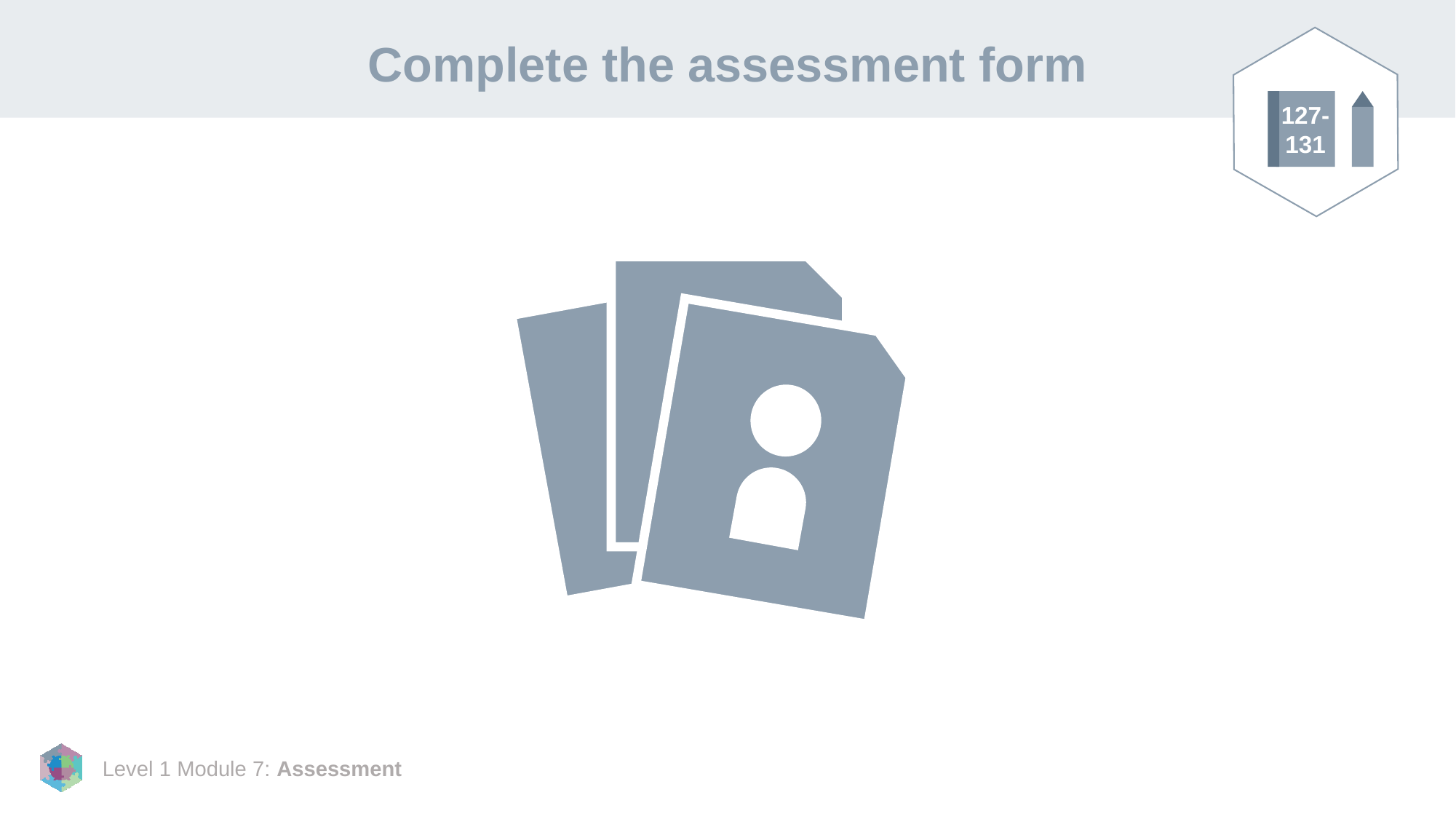

# Complete the assessment form

127-
131